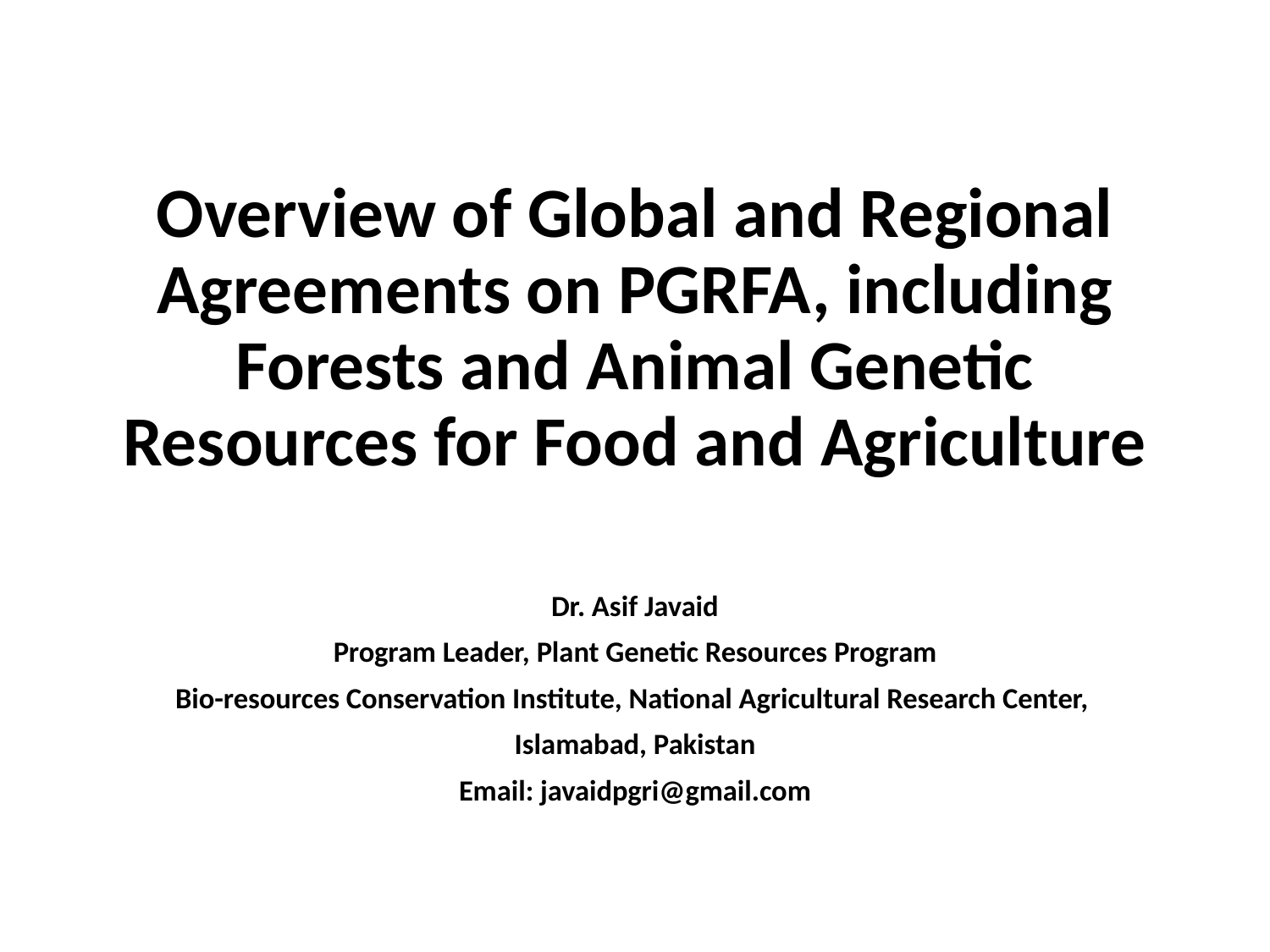

# Overview of Global and Regional Agreements on PGRFA, including Forests and Animal Genetic Resources for Food and Agriculture
Dr. Asif Javaid
Program Leader, Plant Genetic Resources Program
Bio-resources Conservation Institute, National Agricultural Research Center,
Islamabad, Pakistan
Email: javaidpgri@gmail.com